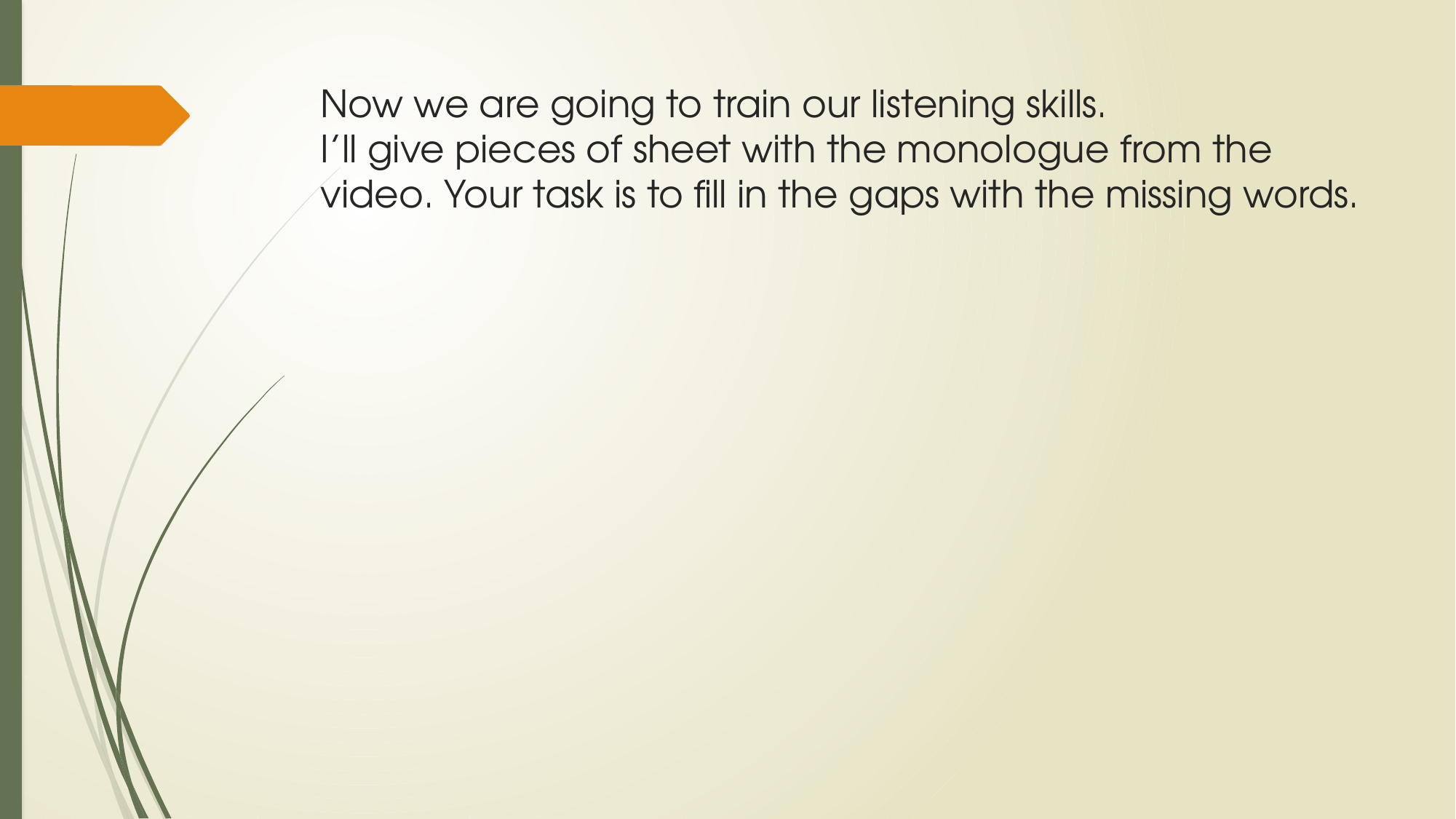

# Now we are going to train our listening skills. I’ll give pieces of sheet with the monologue from the video. Your task is to fill in the gaps with the missing words.